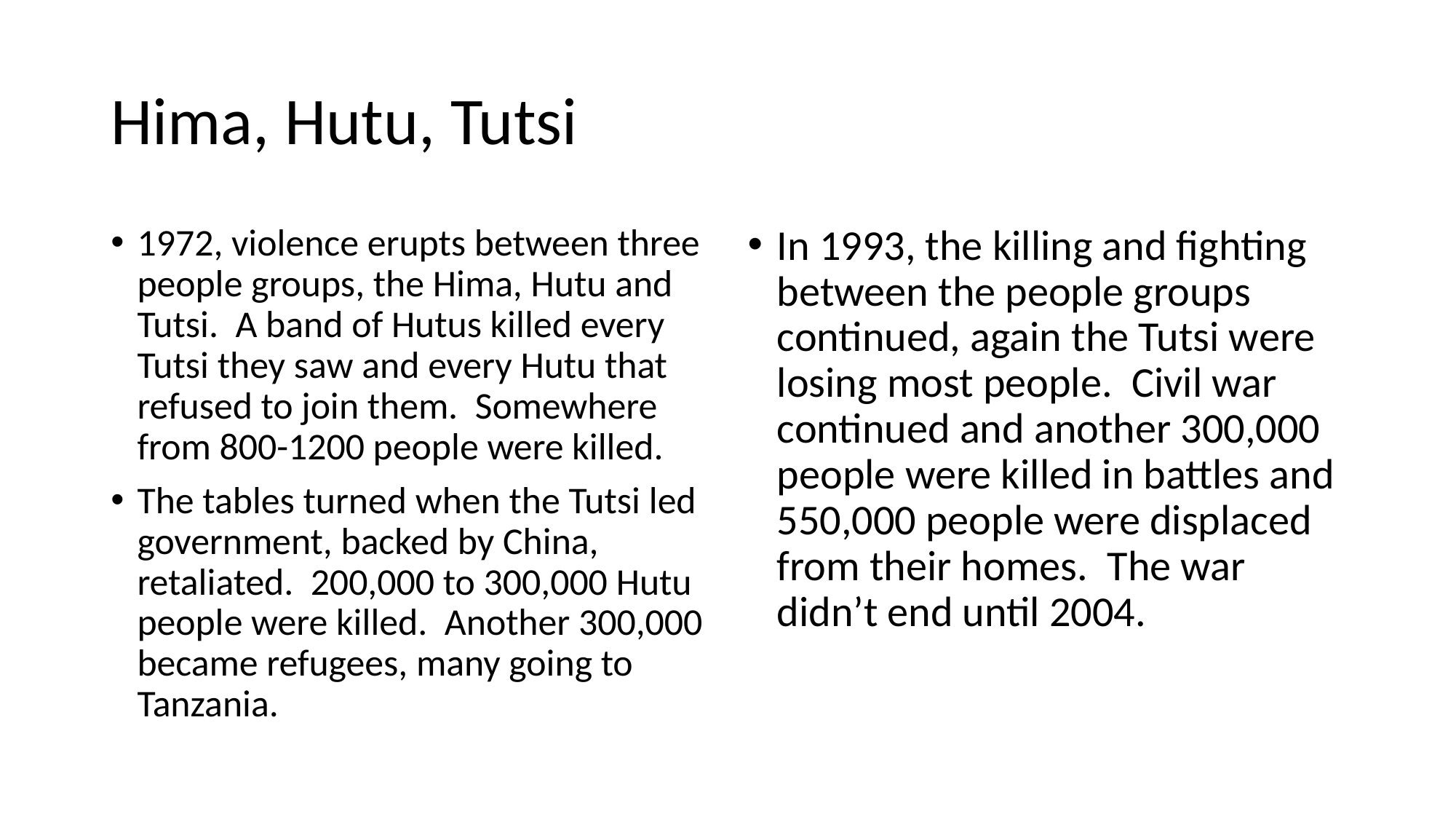

# Hima, Hutu, Tutsi
1972, violence erupts between three people groups, the Hima, Hutu and Tutsi.  A band of Hutus killed every Tutsi they saw and every Hutu that refused to join them.  Somewhere from 800-1200 people were killed.
The tables turned when the Tutsi led government, backed by China, retaliated.  200,000 to 300,000 Hutu people were killed.  Another 300,000 became refugees, many going to Tanzania.
In 1993, the killing and fighting between the people groups continued, again the Tutsi were losing most people.  Civil war continued and another 300,000 people were killed in battles and 550,000 people were displaced from their homes.  The war didn’t end until 2004.